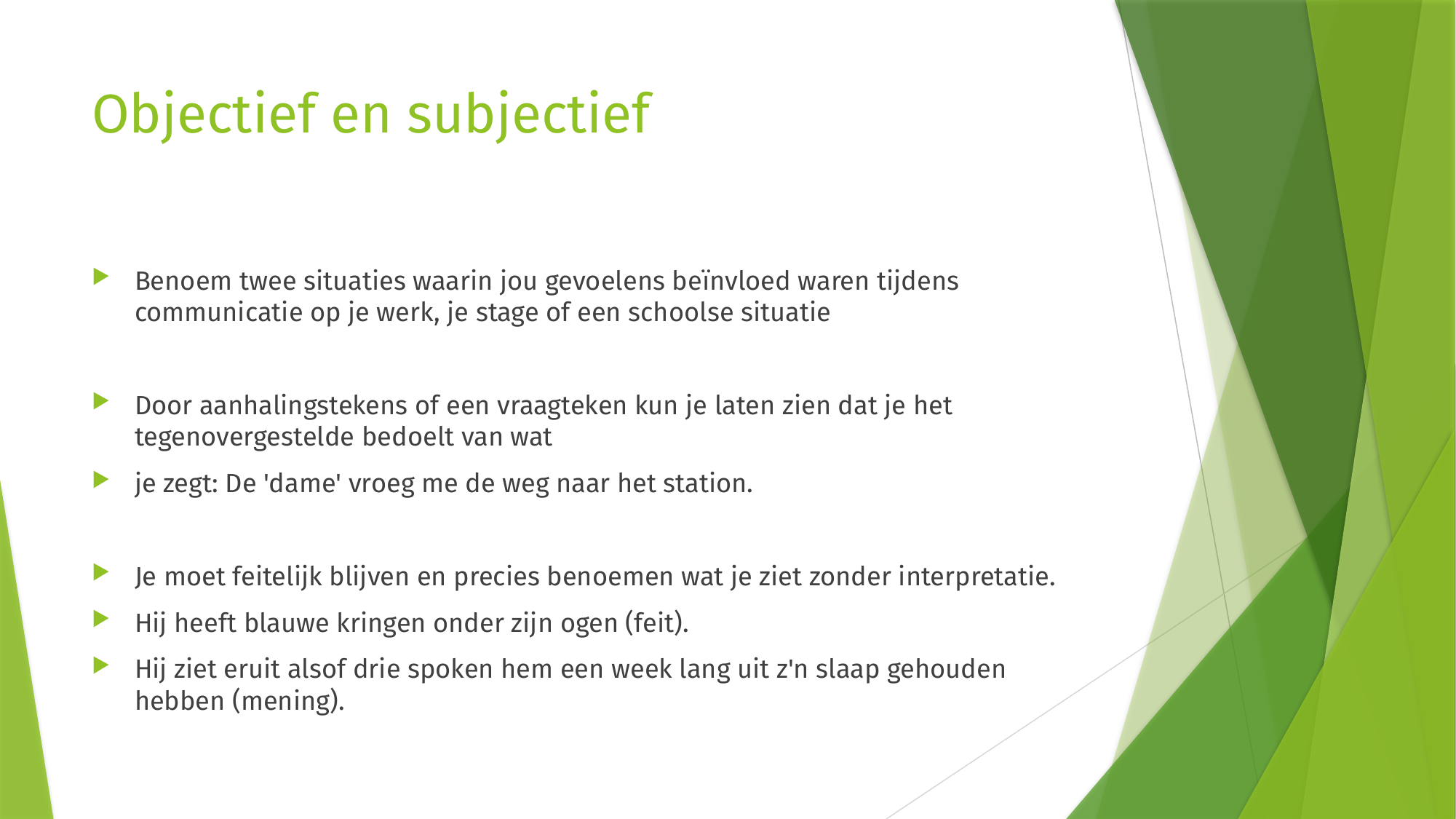

# Objectief en subjectief
Benoem twee situaties waarin jou gevoelens beïnvloed waren tijdens communicatie op je werk, je stage of een schoolse situatie

Door aanhalingstekens of een vraagteken kun je laten zien dat je het tegenovergestelde bedoelt van wat
je zegt: De 'dame' vroeg me de weg naar het station.

Je moet feitelijk blijven en precies benoemen wat je ziet zonder interpretatie.
Hij heeft blauwe kringen onder zijn ogen (feit).
Hij ziet eruit alsof drie spoken hem een week lang uit z'n slaap gehouden hebben (mening).